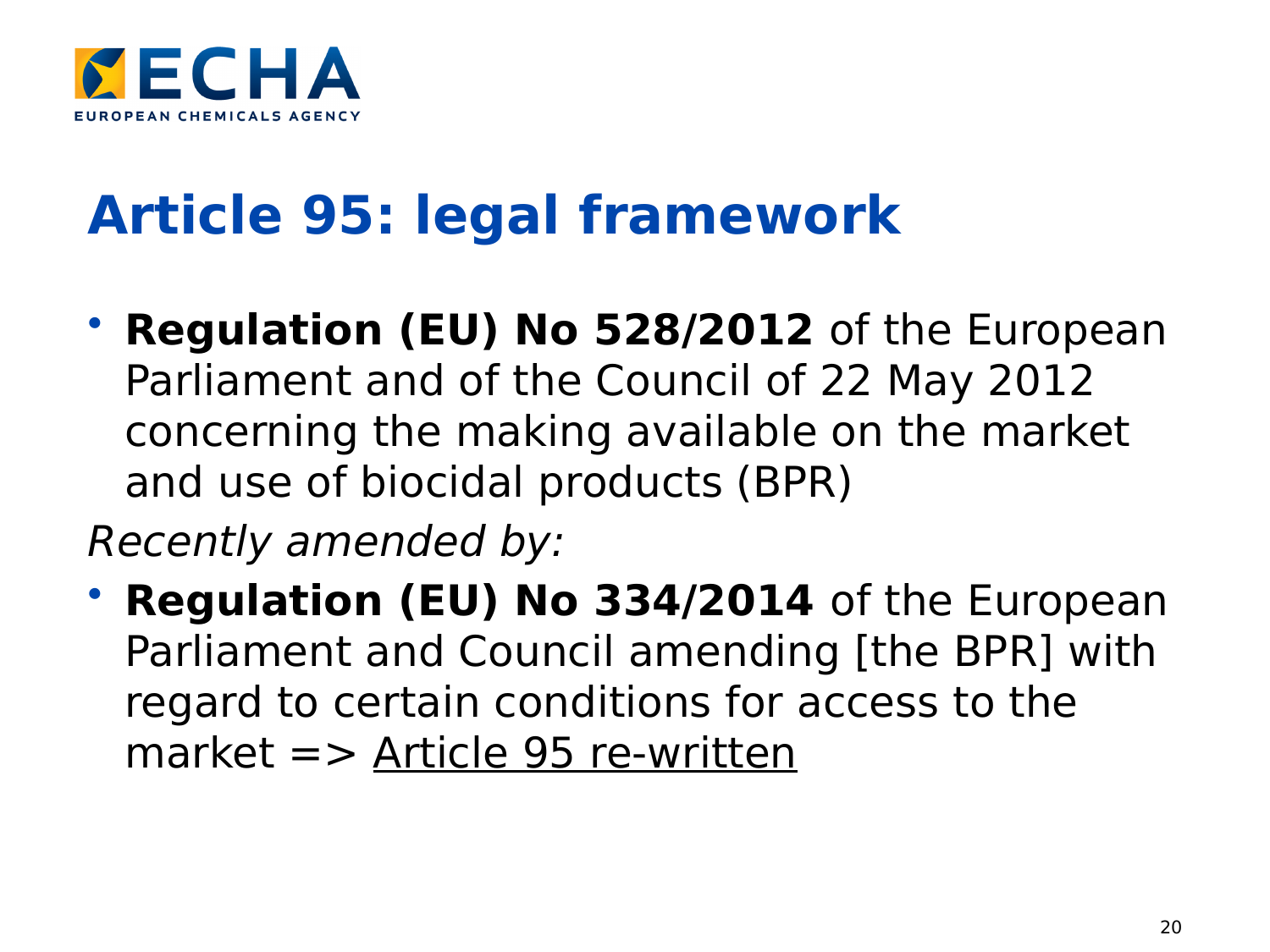

Article 95: legal framework
Regulation (EU) No 528/2012 of the European Parliament and of the Council of 22 May 2012 concerning the making available on the market and use of biocidal products (BPR)
Recently amended by:
Regulation (EU) No 334/2014 of the European Parliament and Council amending [the BPR] with regard to certain conditions for access to the market => Article 95 re-written
20